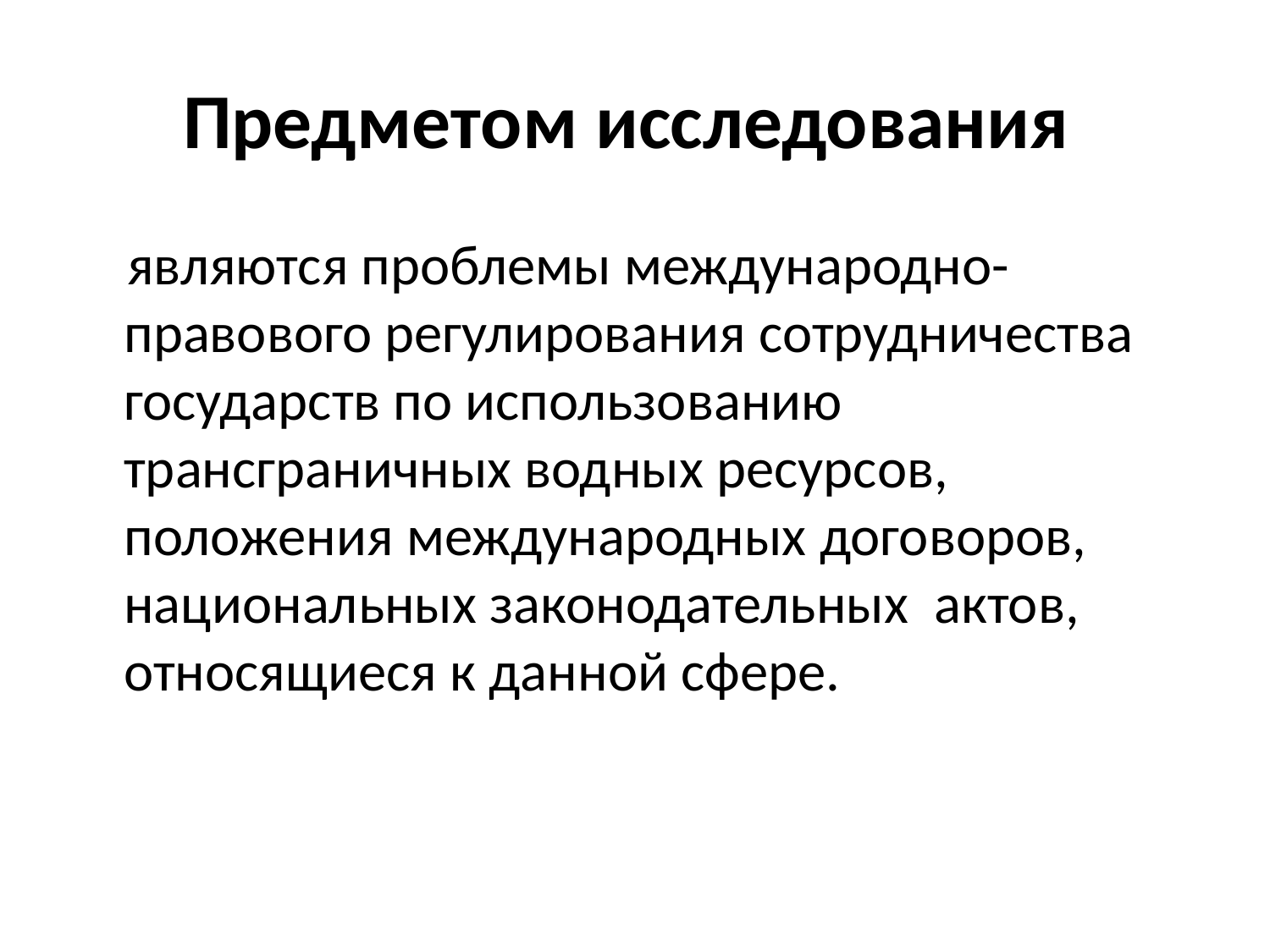

# Предметом исследования
    являются проблемы международно-правового регулирования сотрудничества государств по использованию трансграничных водных ресурсов, положения международных договоров, национальных законодательных  актов, относящиеся к данной сфере.